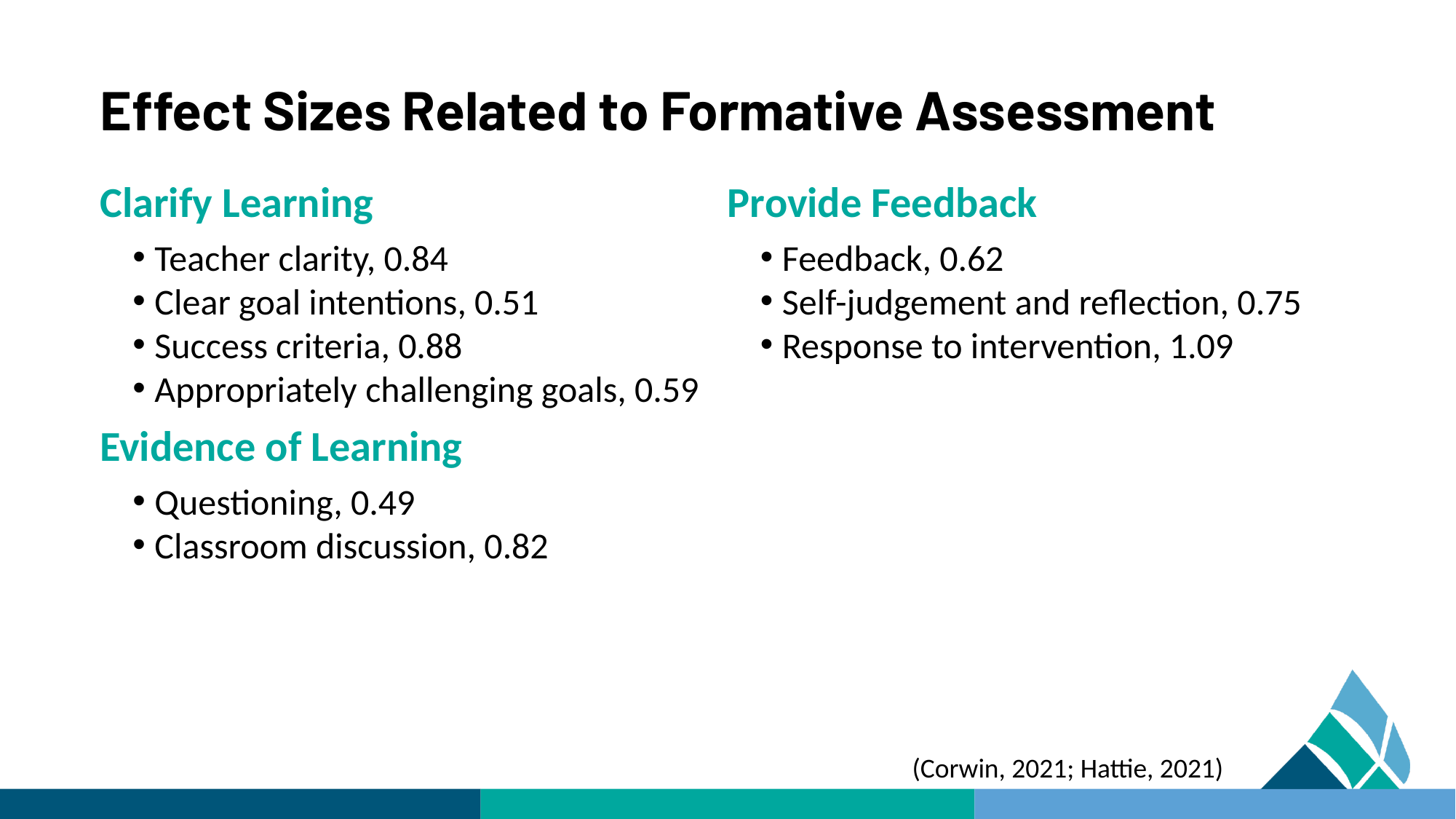

# Effect Sizes Related to Formative Assessment
Clarify Learning
Teacher clarity, 0.84
Clear goal intentions, 0.51
Success criteria, 0.88
Appropriately challenging goals, 0.59
Evidence of Learning
Questioning, 0.49
Classroom discussion, 0.82
Provide Feedback
Feedback, 0.62
Self-judgement and reflection, 0.75
Response to intervention, 1.09

(Corwin, 2021; Hattie, 2021)